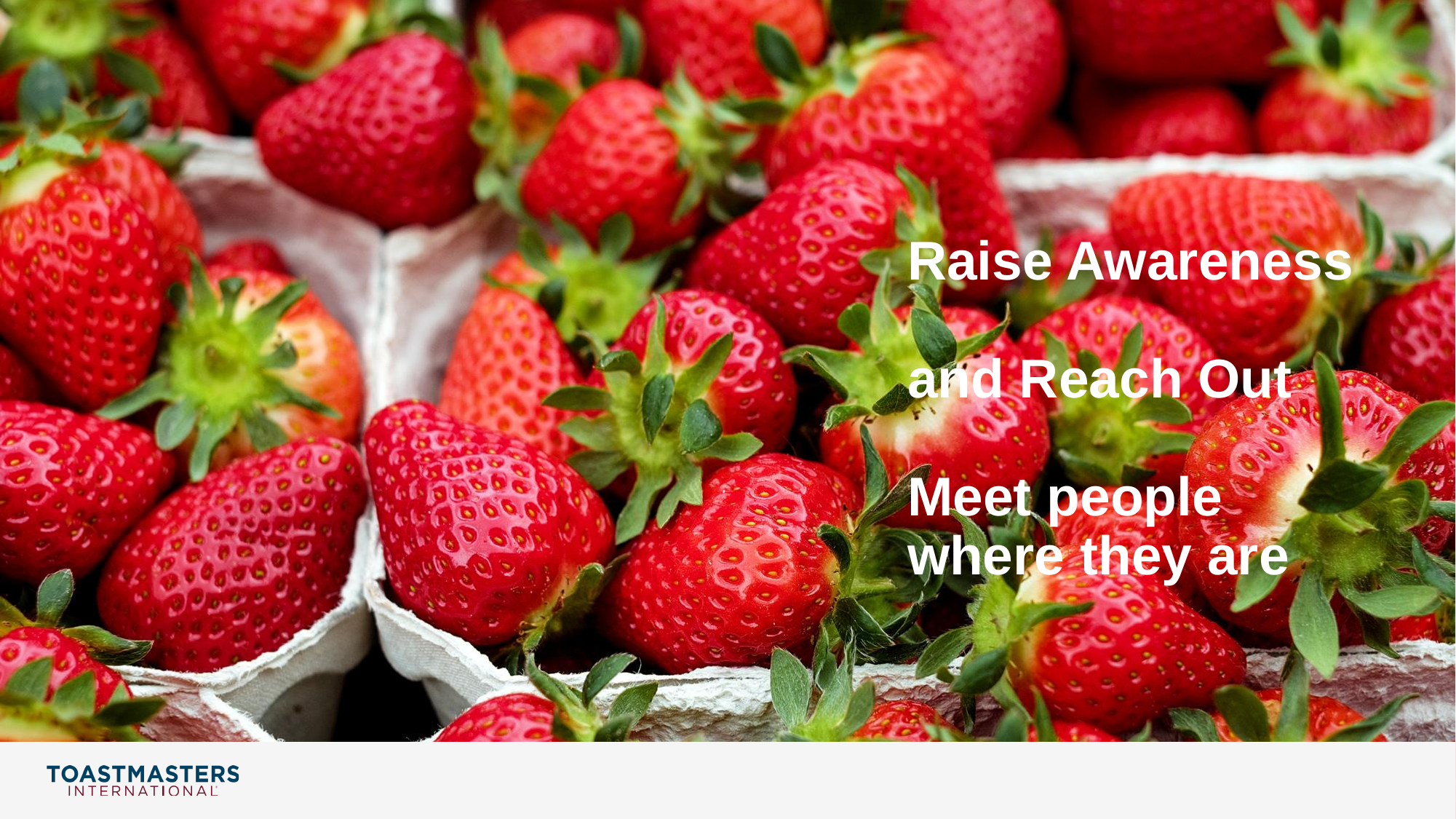

# Raise Awareness and Reach Out Meet people where they are